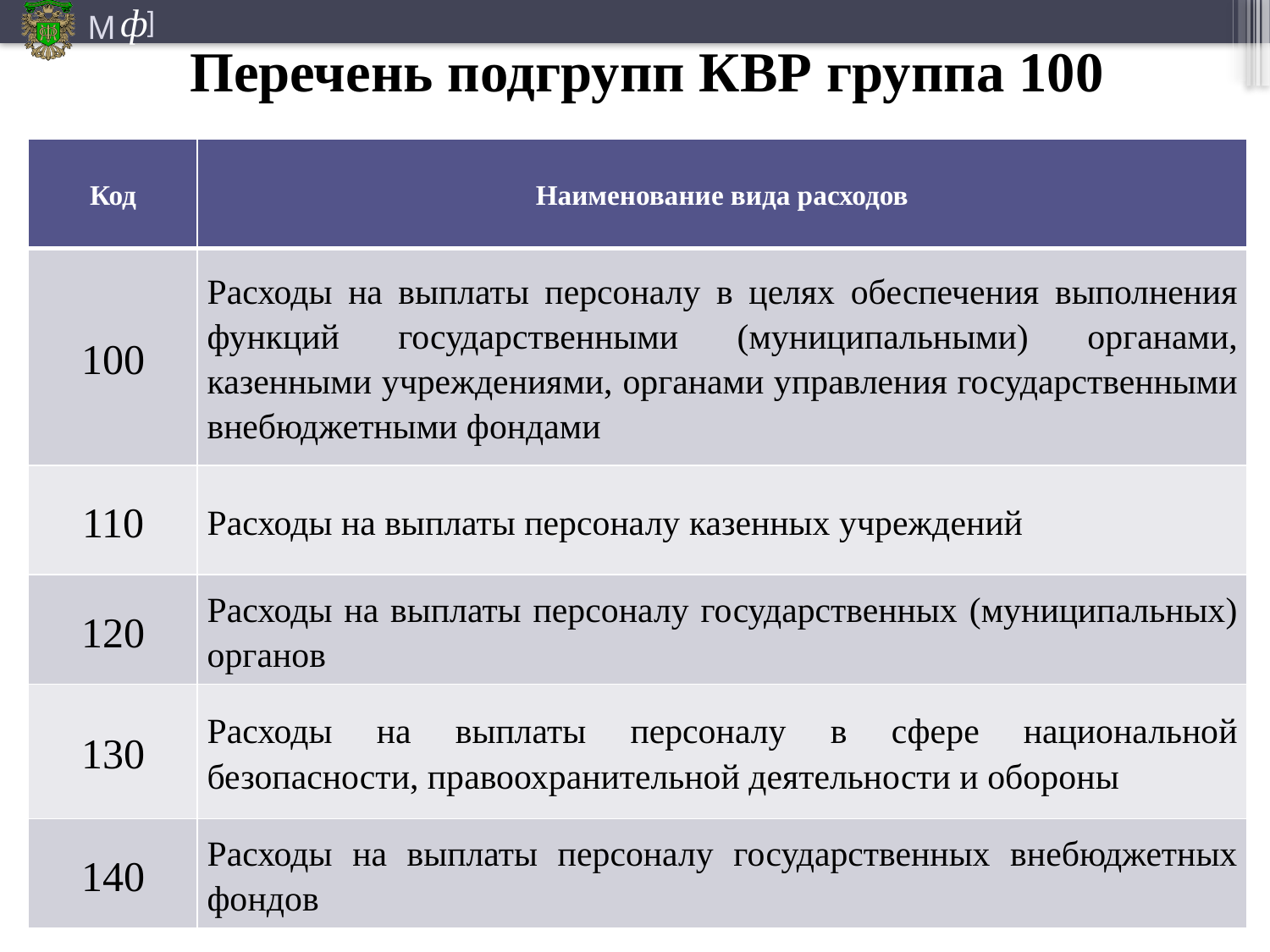

# Перечень подгрупп КВР группа 100
| Код | Наименование вида расходов |
| --- | --- |
| 100 | Расходы на выплаты персоналу в целях обеспечения выполнения функций государственными (муниципальными) органами, казенными учреждениями, органами управления государственными внебюджетными фондами |
| 110 | Расходы на выплаты персоналу казенных учреждений |
| 120 | Расходы на выплаты персоналу государственных (муниципальных) органов |
| 130 | Расходы на выплаты персоналу в сфере национальной безопасности, правоохранительной деятельности и обороны |
| 140 | Расходы на выплаты персоналу государственных внебюджетных фондов |